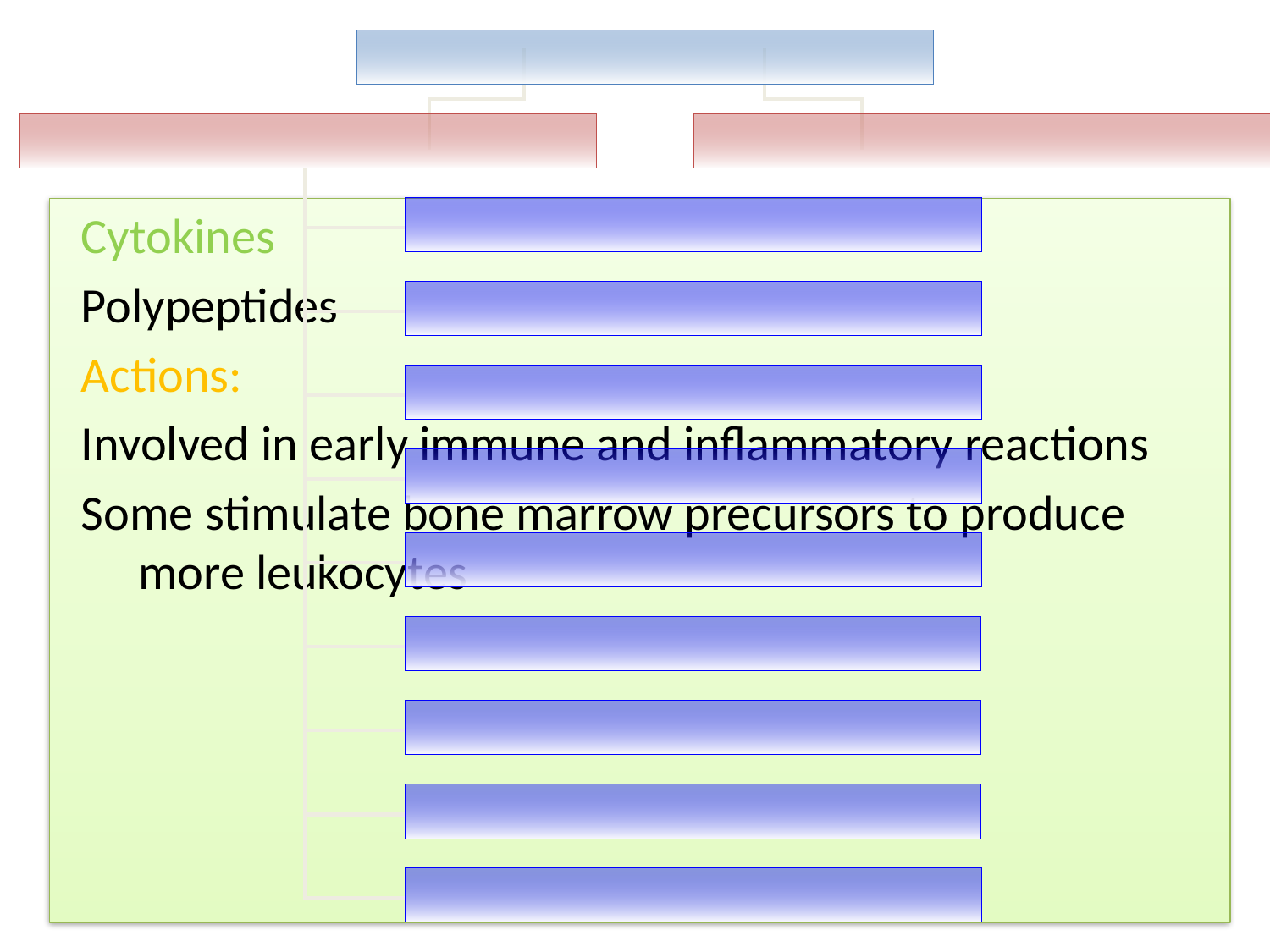

Cytokines
Polypeptides
Actions:
Involved in early immune and inflammatory reactions
Some stimulate bone marrow precursors to produce more leukocytes